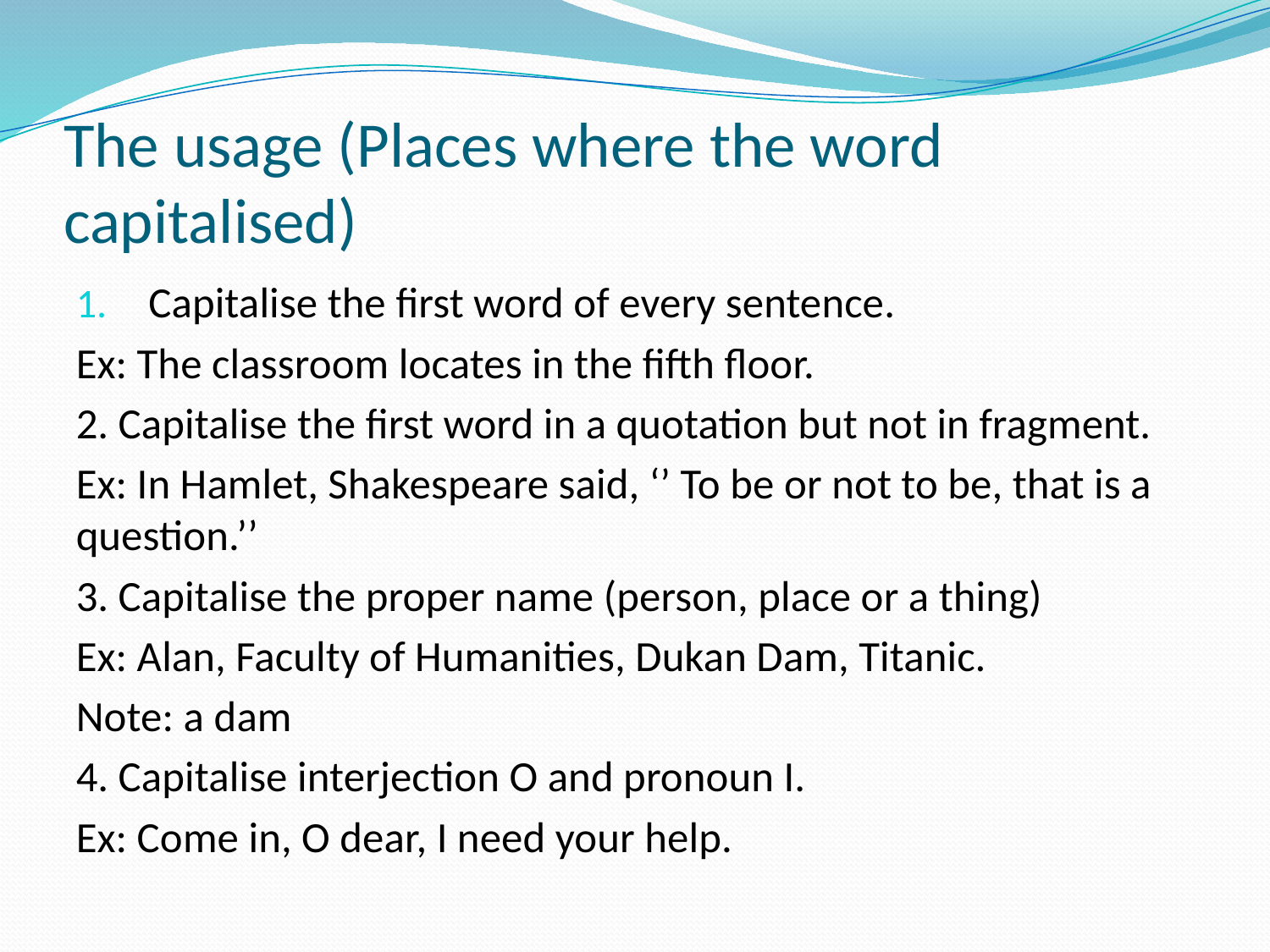

# The usage (Places where the word capitalised)
Capitalise the first word of every sentence.
Ex: The classroom locates in the fifth floor.
2. Capitalise the first word in a quotation but not in fragment.
Ex: In Hamlet, Shakespeare said, ‘’ To be or not to be, that is a question.’’
3. Capitalise the proper name (person, place or a thing)
Ex: Alan, Faculty of Humanities, Dukan Dam, Titanic.
Note: a dam
4. Capitalise interjection O and pronoun I.
Ex: Come in, O dear, I need your help.